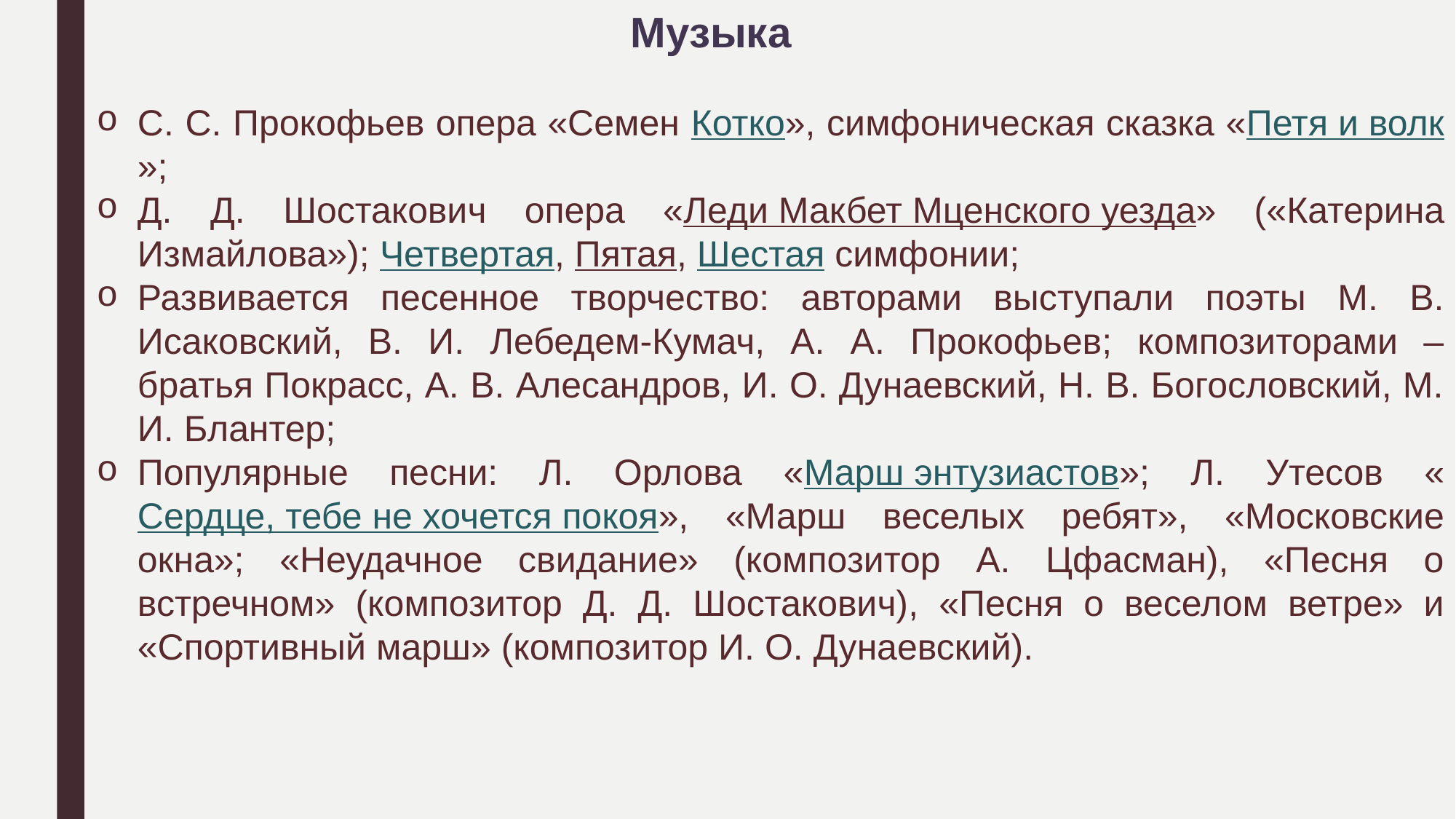

Музыка
С. С. Прокофьев опера «Семен Котко», симфоническая сказка «Петя и волк»;
Д. Д. Шостакович опера «Леди Макбет Мценского уезда» («Катерина Измайлова»); Четвертая, Пятая, Шестая симфонии;
Развивается песенное творчество: авторами выступали поэты М. В. Исаковский, В. И. Лебедем-Кумач, А. А. Прокофьев; композиторами – братья Покрасс, А. В. Алесандров, И. О. Дунаевский, Н. В. Богословский, М. И. Блантер;
Популярные песни: Л. Орлова «Марш энтузиастов»; Л. Утесов «Сердце, тебе не хочется покоя», «Марш веселых ребят», «Московские окна»; «Неудачное свидание» (композитор А. Цфасман), «Песня о встречном» (композитор Д. Д. Шостакович), «Песня о веселом ветре» и «Спортивный марш» (композитор И. О. Дунаевский).